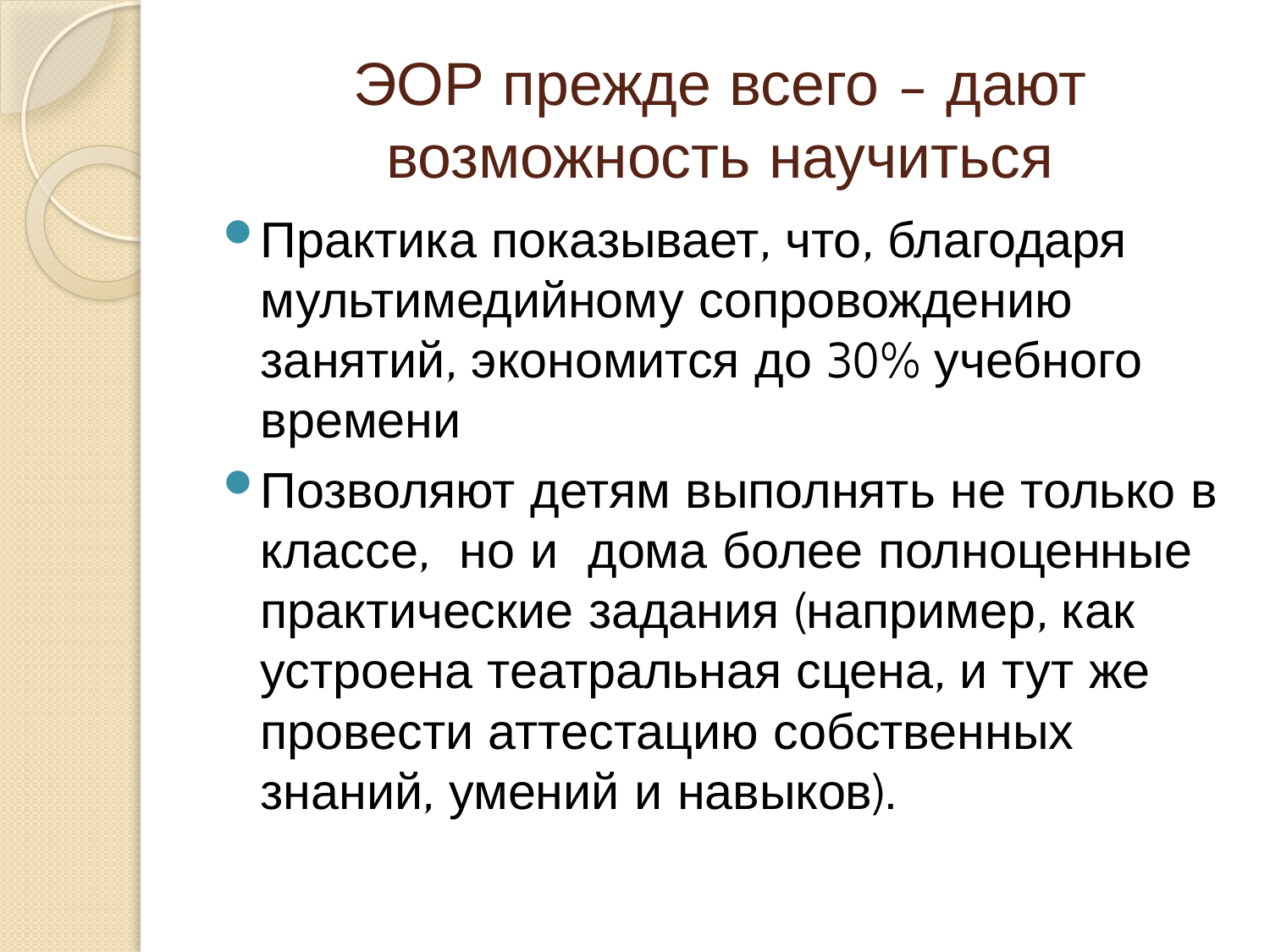

# ЭОР прежде всего – дают возможность научиться
Практика показывает, что, благодаря мультимедийному сопровождению занятий, экономится до 30% учебного времени
Позволяют детям выполнять не только в классе,  но и  дома более полноценные практические задания (например, как устроена театральная сцена, и тут же провести аттестацию собственных знаний, умений и навыков).